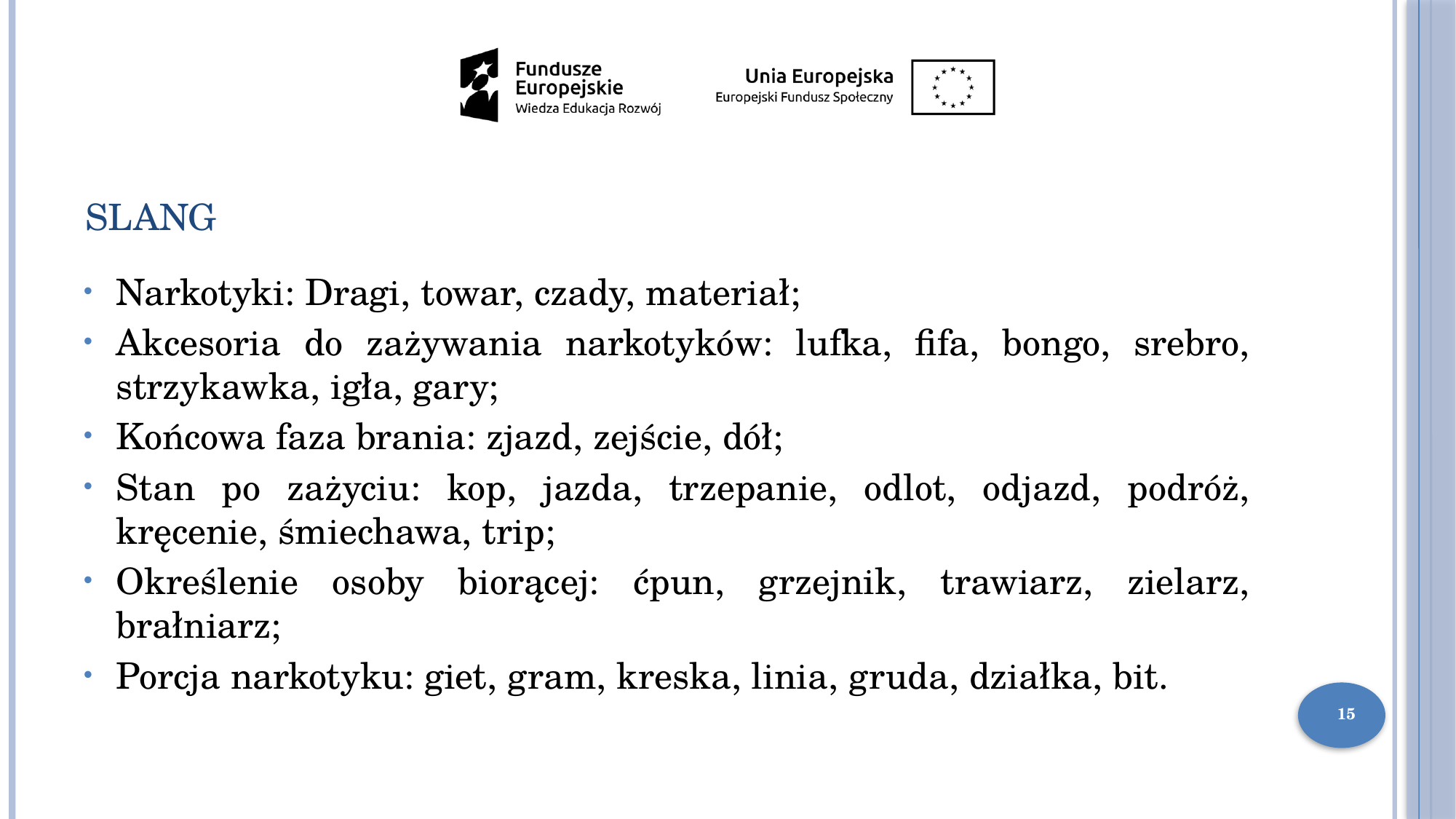

SLANG
Narkotyki: Dragi, towar, czady, materiał;
Akcesoria do zażywania narkotyków: lufka, fifa, bongo, srebro, strzykawka, igła, gary;
Końcowa faza brania: zjazd, zejście, dół;
Stan po zażyciu: kop, jazda, trzepanie, odlot, odjazd, podróż, kręcenie, śmiechawa, trip;
Określenie osoby biorącej: ćpun, grzejnik, trawiarz, zielarz, brałniarz;
Porcja narkotyku: giet, gram, kreska, linia, gruda, działka, bit.

15